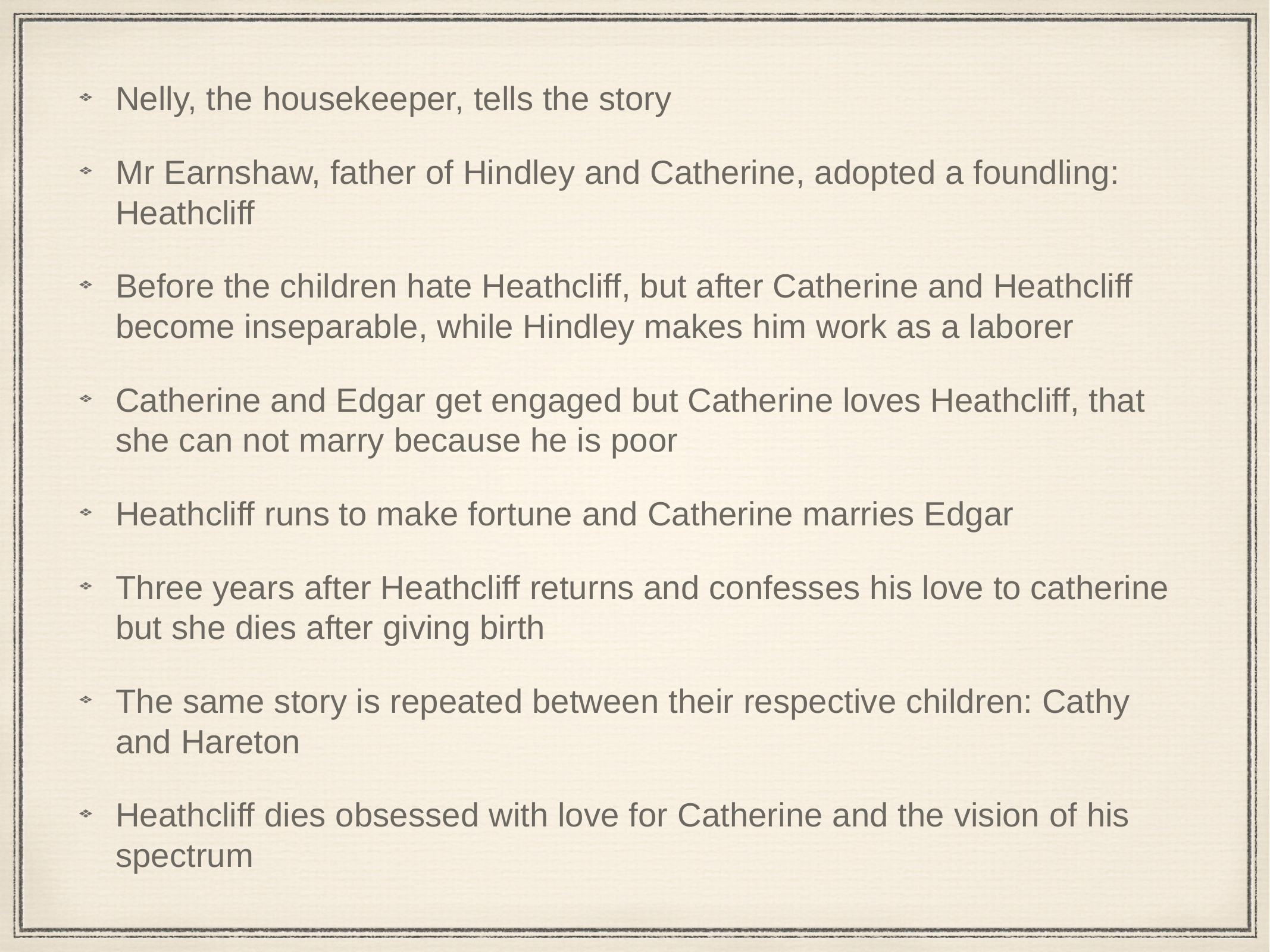

Nelly, the housekeeper, tells the story
Mr Earnshaw, father of Hindley and Catherine, adopted a foundling: Heathcliff
Before the children hate Heathcliff, but after Catherine and Heathcliff become inseparable, while Hindley makes him work as a laborer
Catherine and Edgar get engaged but Catherine loves Heathcliff, that she can not marry because he is poor
Heathcliff runs to make fortune and Catherine marries Edgar
Three years after Heathcliff returns and confesses his love to catherine but she dies after giving birth
The same story is repeated between their respective children: Cathy and Hareton
Heathcliff dies obsessed with love for Catherine and the vision of his spectrum